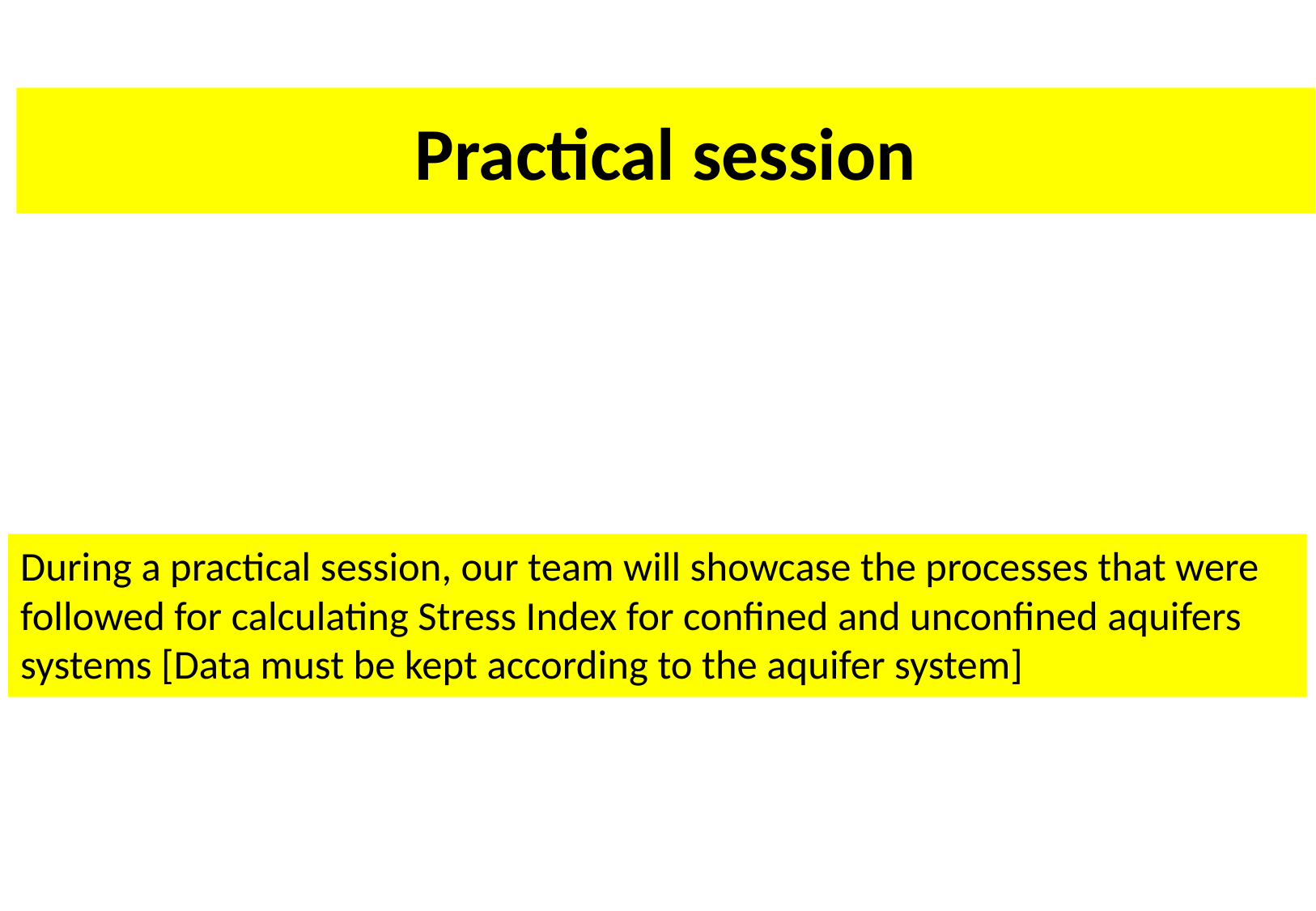

# Practical session
During a practical session, our team will showcase the processes that were followed for calculating Stress Index for confined and unconfined aquifers systems [Data must be kept according to the aquifer system]